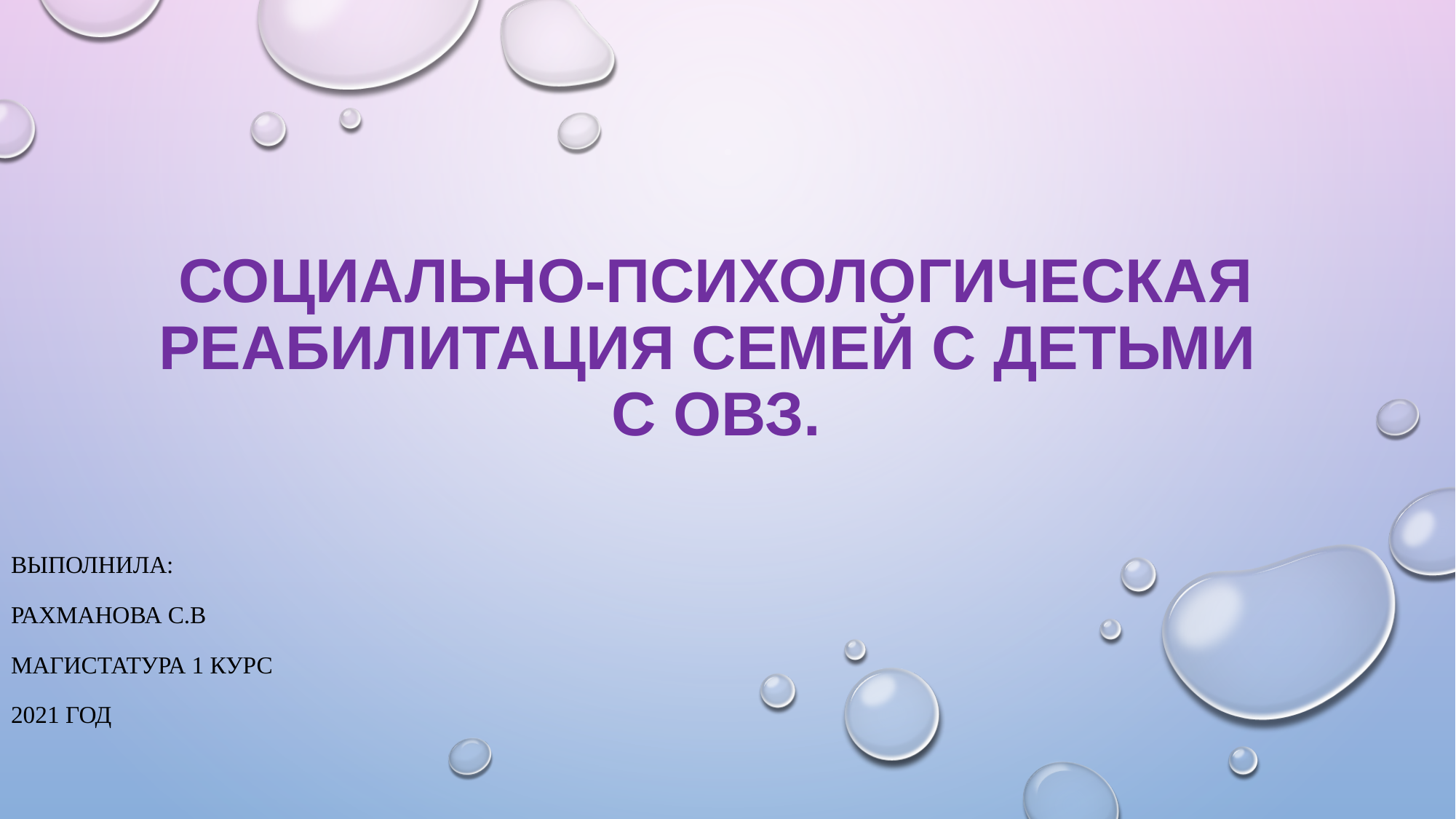

# Социально-психологическая реабилитация семей с детьми с ОВЗ.
Выполнила:
Рахманова С.В
Магистатура 1 курс
2021 год